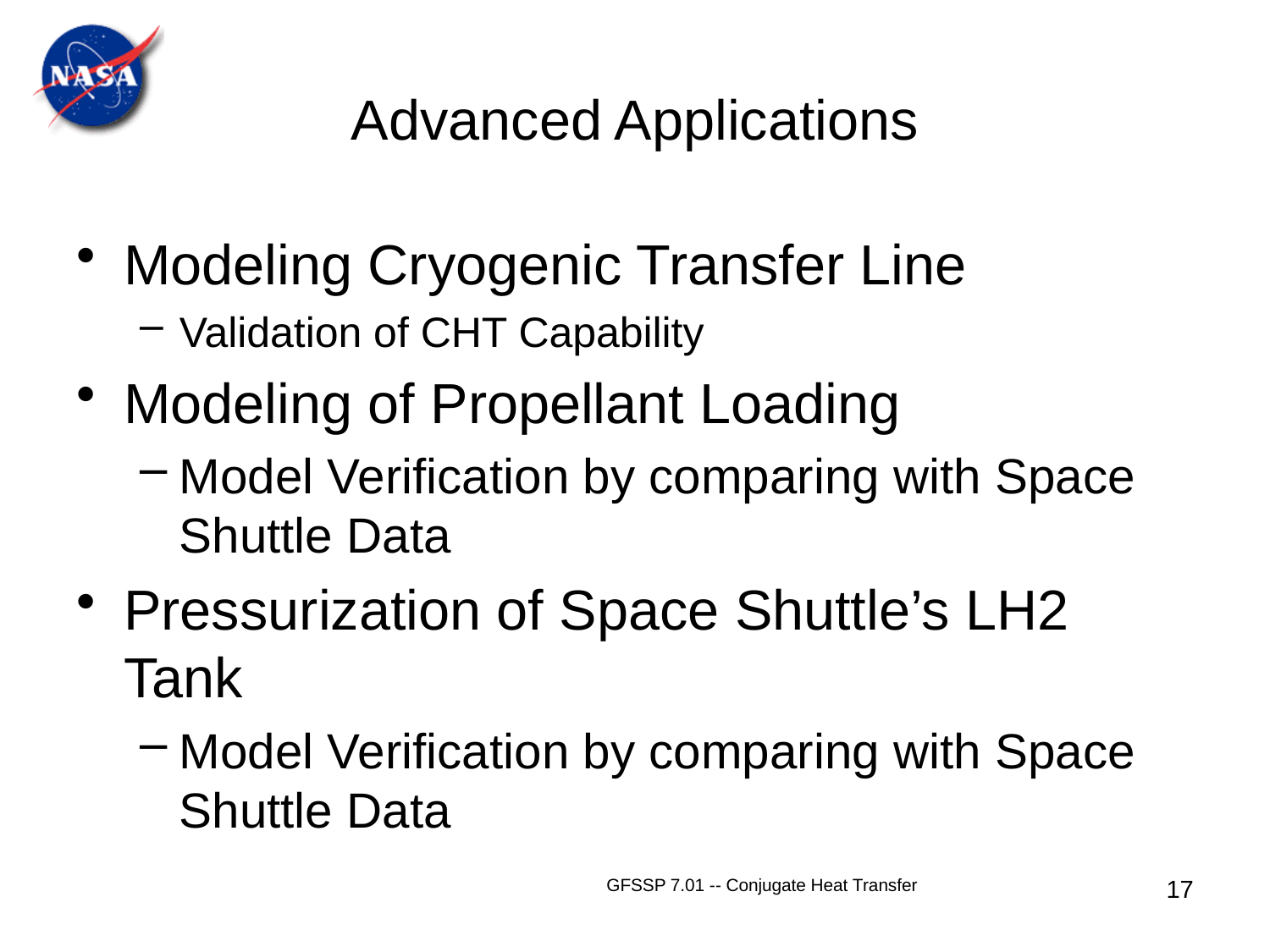

# Advanced Applications
Modeling Cryogenic Transfer Line
Validation of CHT Capability
Modeling of Propellant Loading
Model Verification by comparing with Space Shuttle Data
Pressurization of Space Shuttle’s LH2 Tank
Model Verification by comparing with Space Shuttle Data

17
GFSSP 7.01 -- Conjugate Heat Transfer